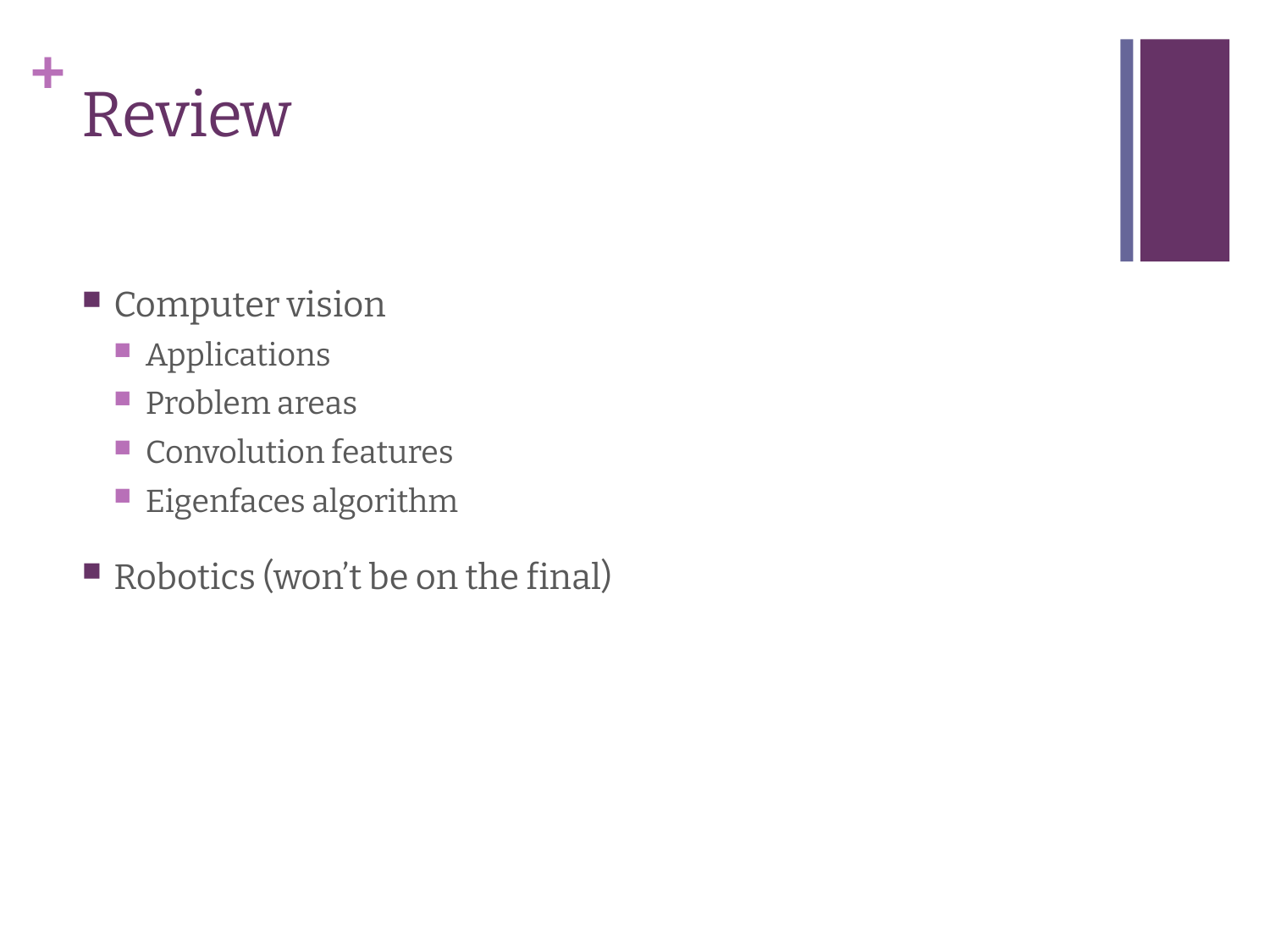

# Review
Computer vision
Applications
Problem areas
Convolution features
Eigenfaces algorithm
Robotics (won’t be on the final)